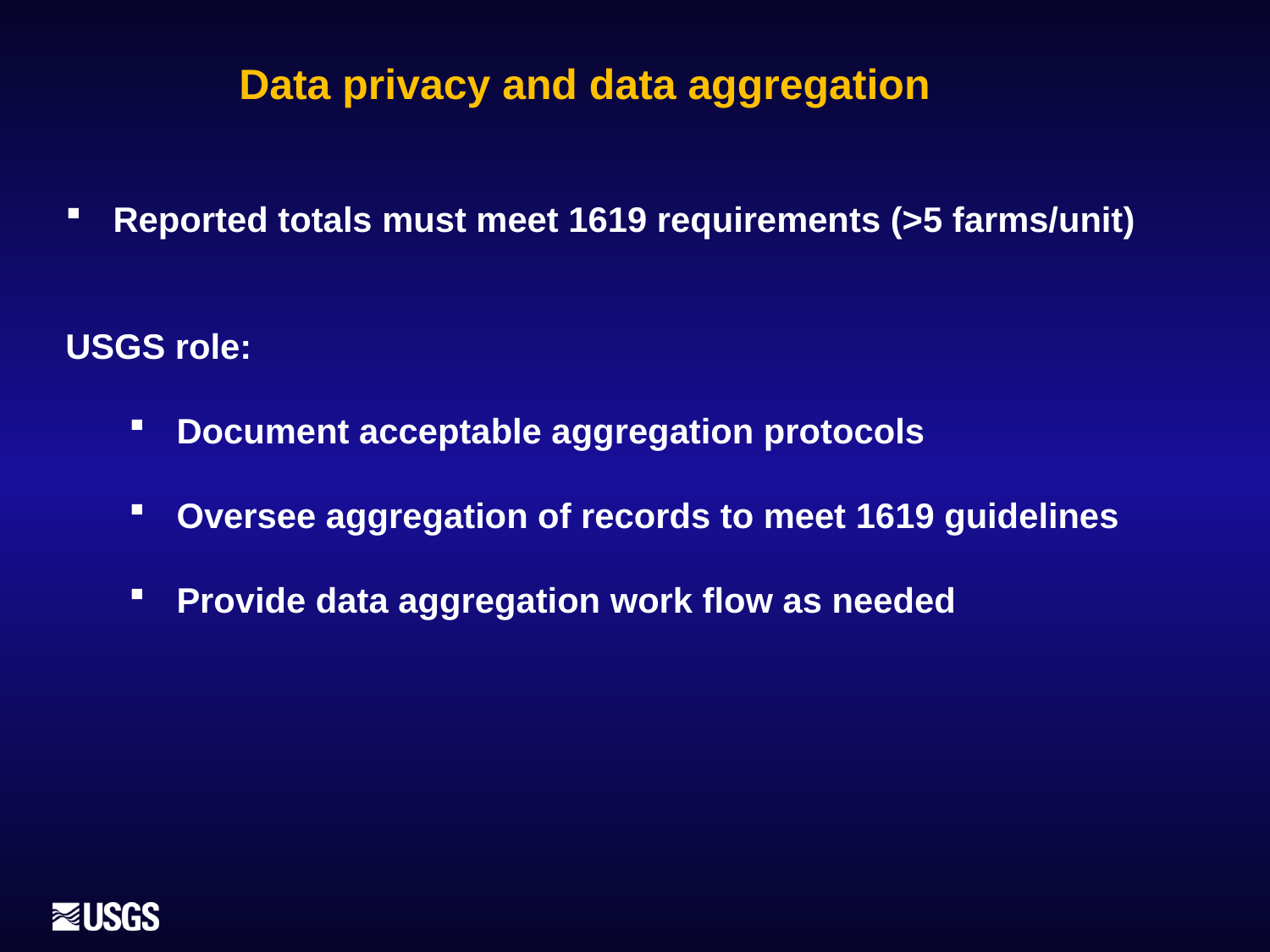

Data privacy and data aggregation

Reported totals must meet 1619 requirements (>5 farms/unit)

USGS role:

Document acceptable aggregation protocols

Oversee aggregation of records to meet 1619 guidelines

Provide data aggregation work flow as needed